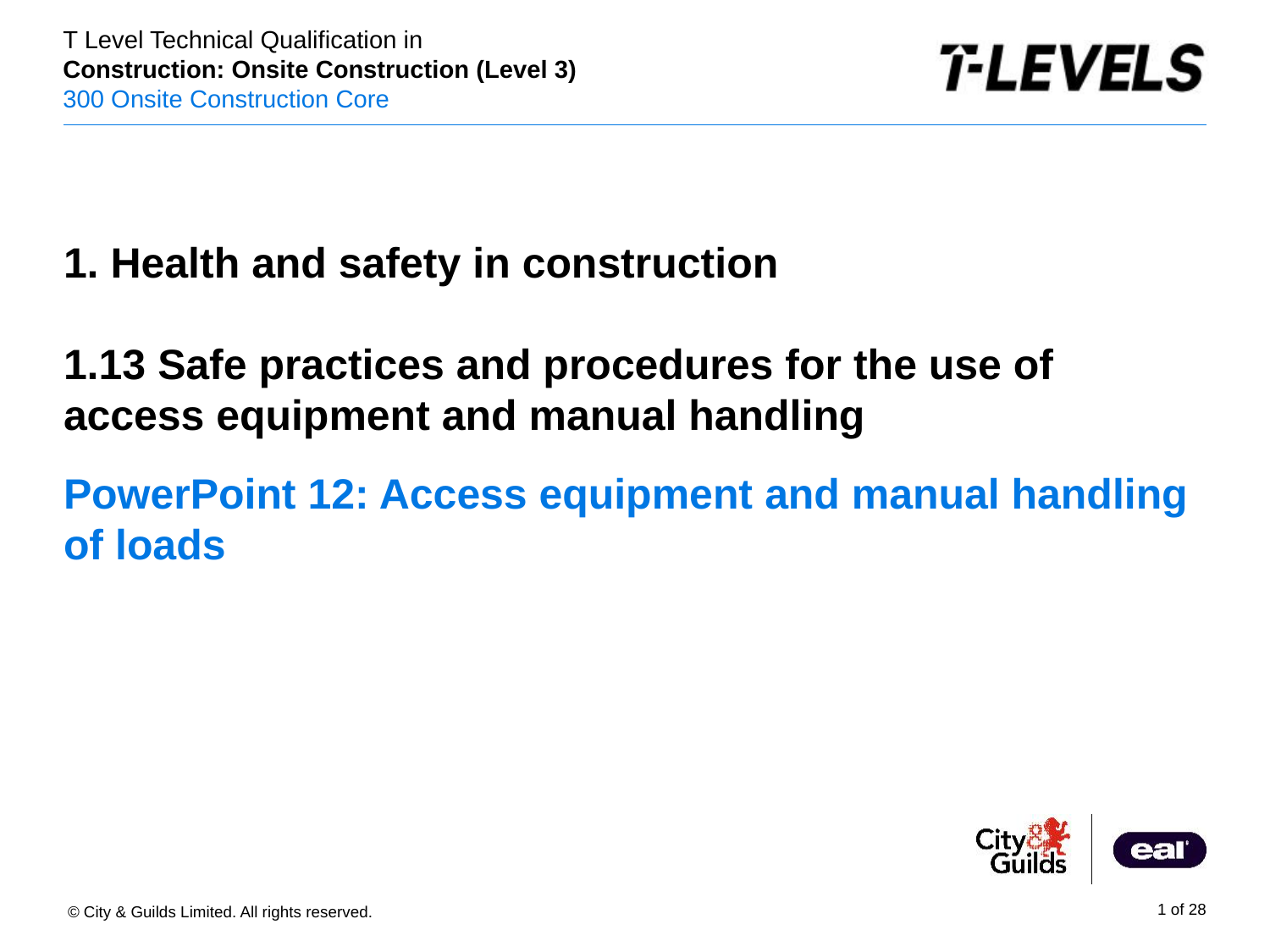

1. Health and safety in construction

1.13 Safe practices and procedures for the use of access equipment and manual handling

# PowerPoint 12: Access equipment and manual handling of loads

PowerPoint presentation